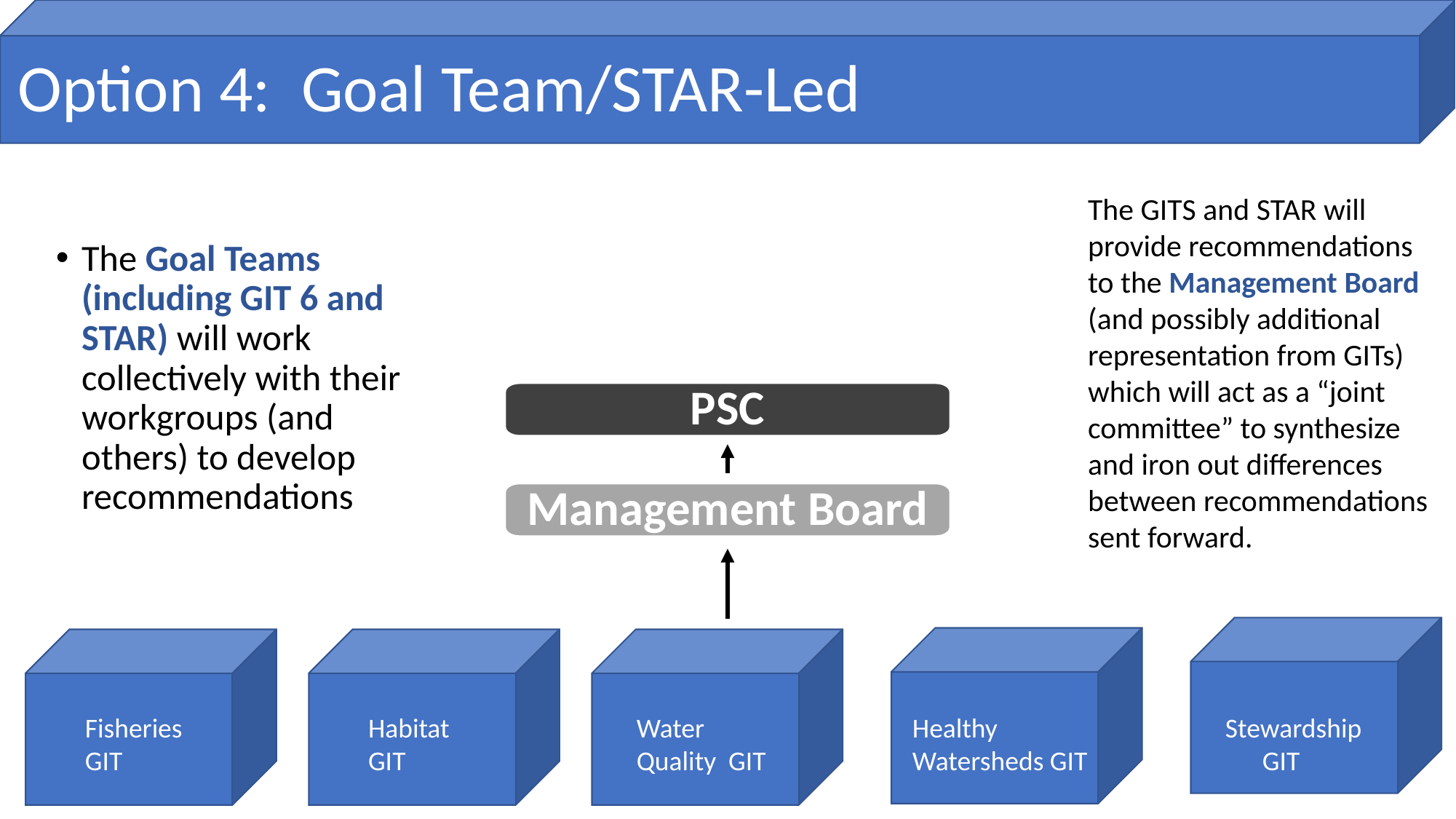

# Option 4:  Goal Team/STAR-Led
The GITS and STAR will provide recommendations to the Management Board (and possibly additional representation from GITs) which will act as a “joint committee” to synthesize and iron out differences between recommendations sent forward.
The Goal Teams (including GIT 6 and STAR) will work collectively with their workgroups (and others) to develop recommendations
PSC
Management Board

Stewardship
      GIT
Healthy Watersheds GIT
Water Quality  GIT
Fisheries GIT
Habitat GIT